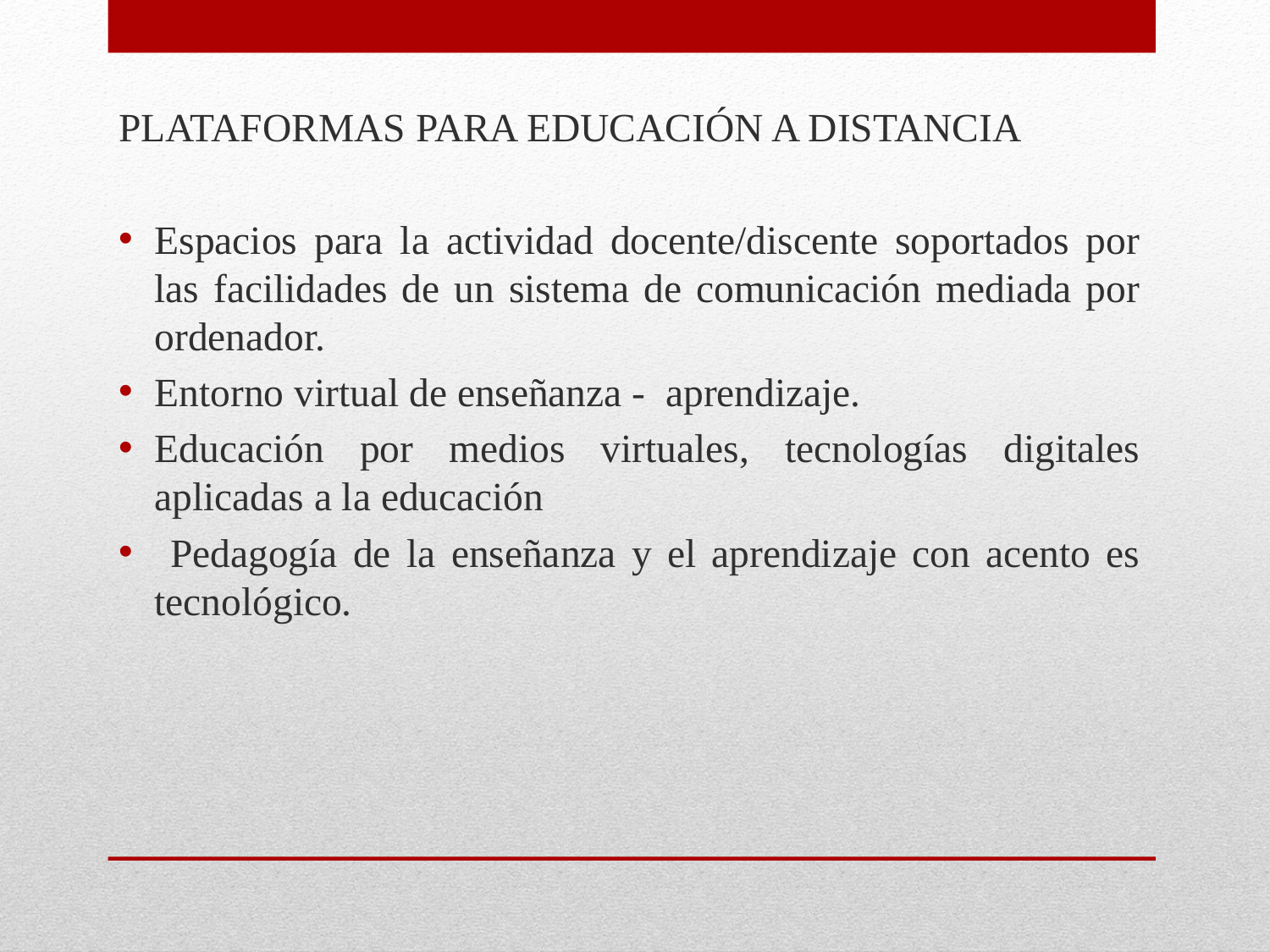

PLATAFORMAS PARA EDUCACIÓN A DISTANCIA

Espacios para la actividad docente/discente soportados por las facilidades de un sistema de comunicación mediada por ordenador.
Entorno virtual de enseñanza -  aprendizaje.
Educación por medios virtuales, tecnologías digitales aplicadas a la educación
 Pedagogía de la enseñanza y el aprendizaje con acento es tecnológico.